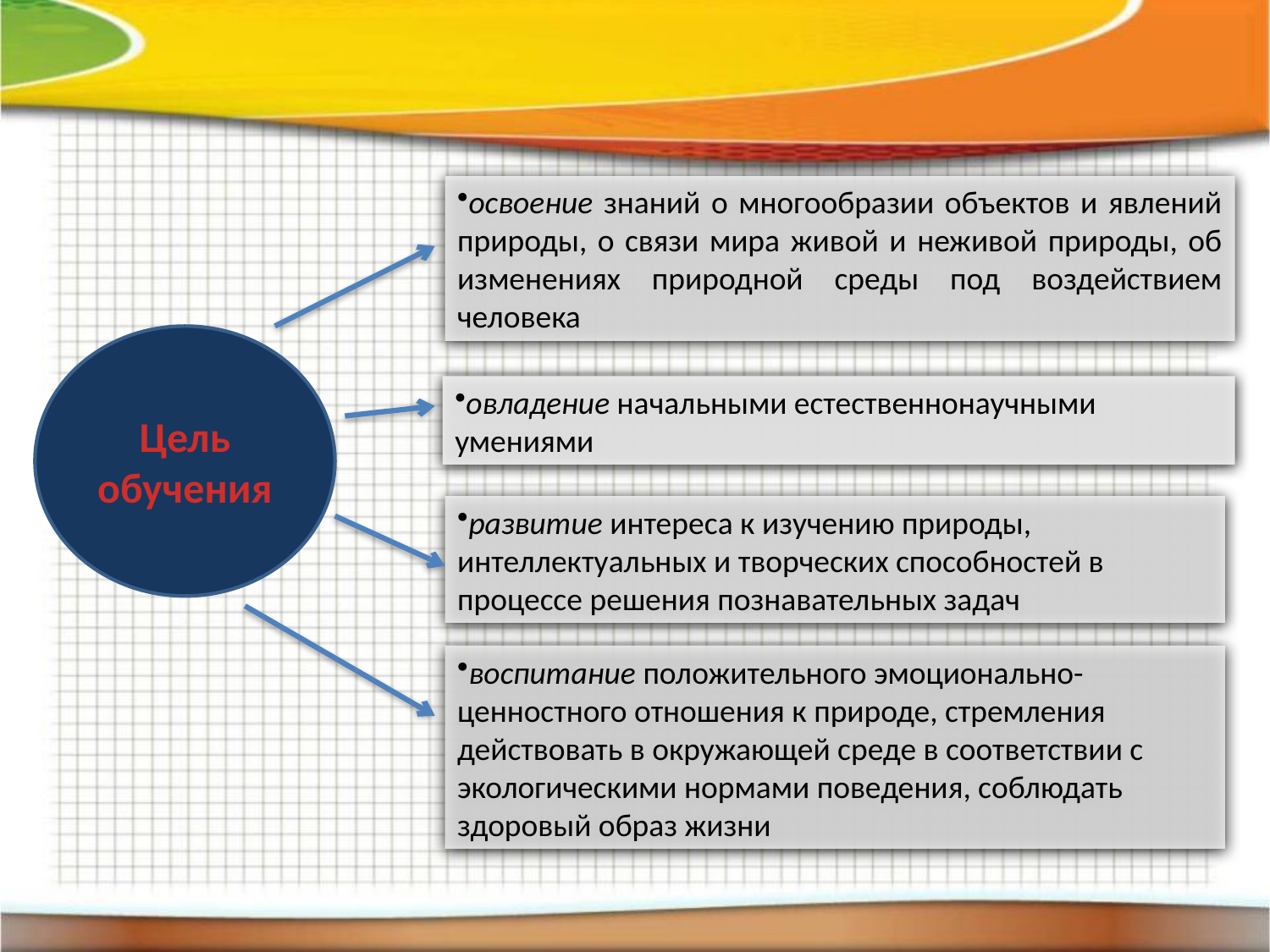

освоение знаний о многообразии объектов и явлений природы, о связи мира живой и неживой природы, об изменениях природной среды под воздействием человека
Цель обучения
овладение начальными естественнонаучными умениями
развитие интереса к изучению природы, интеллектуальных и творческих способностей в процессе решения познавательных задач
воспитание положительного эмоционально-ценностного отношения к природе, стремления действовать в окружающей среде в соответствии с экологическими нормами поведения, соблюдать здоровый образ жизни